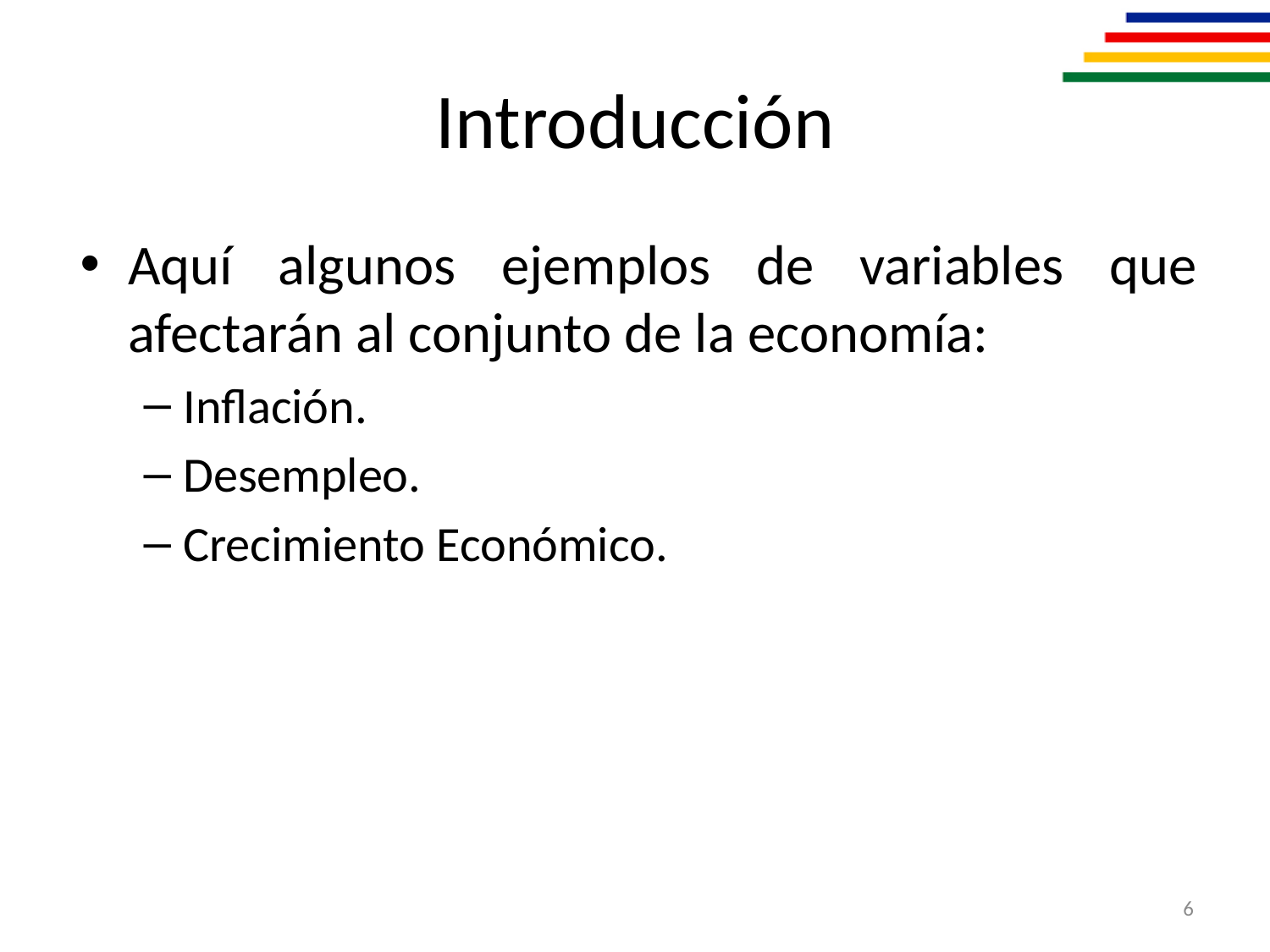

# Introducción
Aquí algunos ejemplos de variables que afectarán al conjunto de la economía:
Inflación.
Desempleo.
Crecimiento Económico.
6